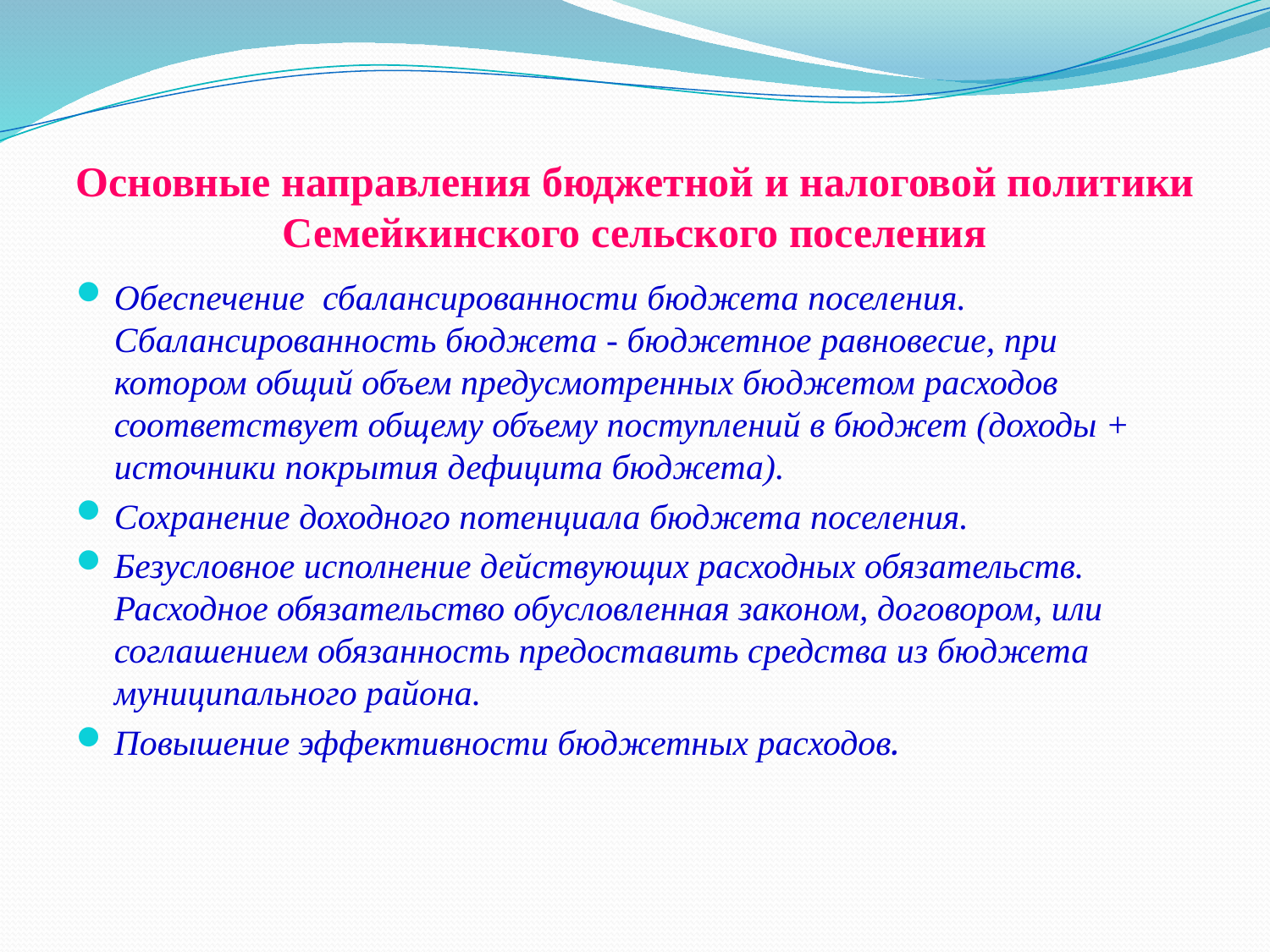

# Основные направления бюджетной и налоговой политики Семейкинского сельского поселения
Обеспечение  сбалансированности бюджета поселения. Сбалансированность бюджета - бюджетное равновесие, при котором общий объем предусмотренных бюджетом расходов соответствует общему объему поступлений в бюджет (доходы + источники покрытия дефицита бюджета).
Сохранение доходного потенциала бюджета поселения.
Безусловное исполнение действующих расходных обязательств. Расходное обязательство обусловленная законом, договором, или соглашением обязанность предоставить средства из бюджета муниципального района.
Повышение эффективности бюджетных расходов.